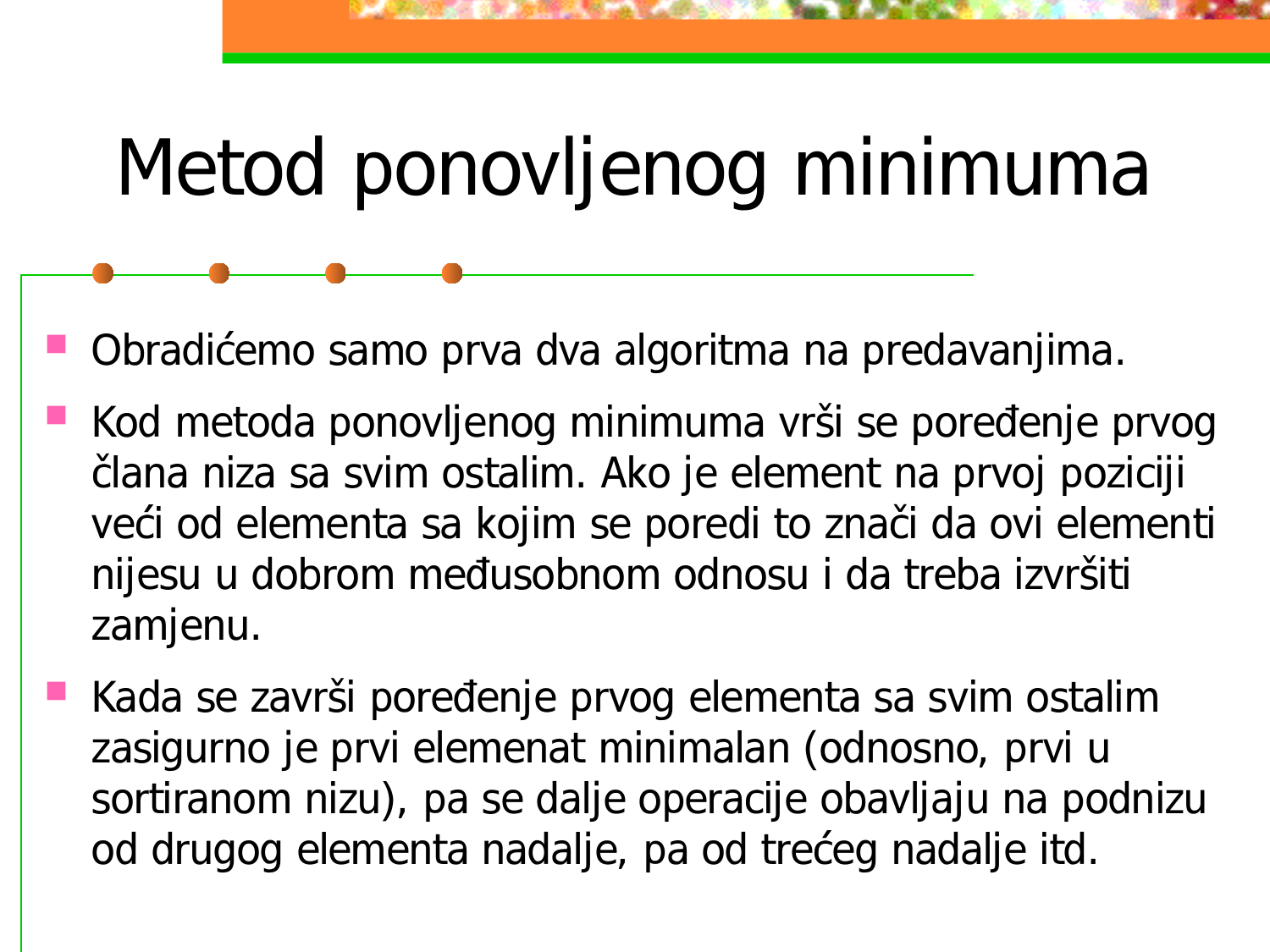

# Metod ponovljenog minimuma
Obradićemo samo prva dva algoritma na predavanjima.
Kod metoda ponovljenog minimuma vrši se poređenje prvog člana niza sa svim ostalim. Ako je element na prvoj poziciji veći od elementa sa kojim se poredi to znači da ovi elementi nijesu u dobrom međusobnom odnosu i da treba izvršiti zamjenu.
Kada se završi poređenje prvog elementa sa svim ostalim zasigurno je prvi elemenat minimalan (odnosno, prvi u sortiranom nizu), pa se dalje operacije obavljaju na podnizu od drugog elementa nadalje, pa od trećeg nadalje itd.